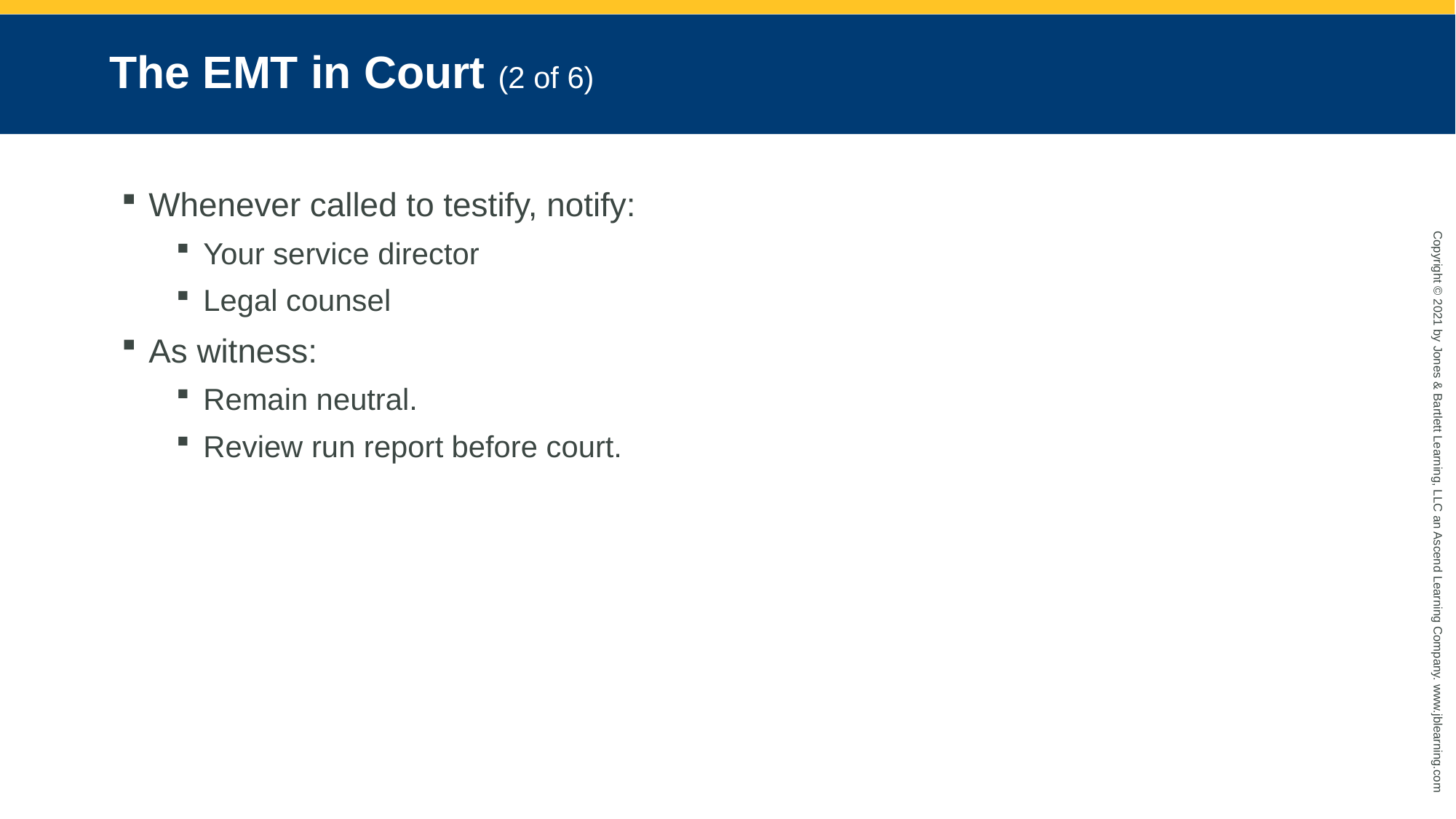

# The EMT in Court (2 of 6)
Whenever called to testify, notify:
Your service director
Legal counsel
As witness:
Remain neutral.
Review run report before court.